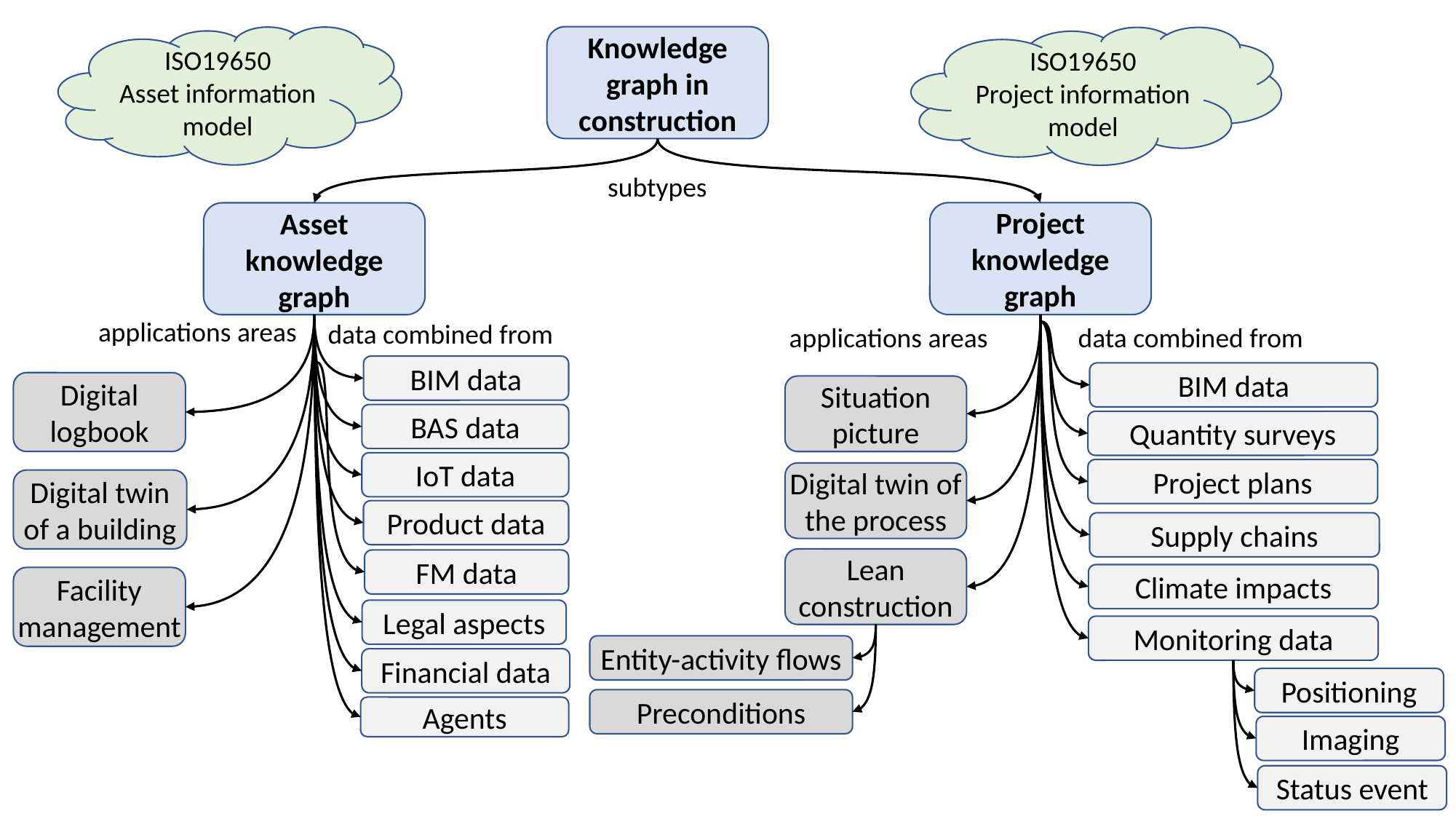

ISO19650
Asset information model
Knowledge graph in construction
ISO19650
Project information model
subtypes
Project knowledge graph
Asset knowledge graph
applications areas
data combined from
data combined from
applications areas
BIM data
BIM data
Digital logbook
Situation
picture
BAS data
Quantity surveys
IoT data
Project plans
Digital twin of the process
Digital twin of a building
Product data
Supply chains
Lean
construction
FM data
Climate impacts
Facility
management
Legal aspects
Monitoring data
Entity-activity flows
Financial data
Positioning
Preconditions
Agents
Imaging
Status event